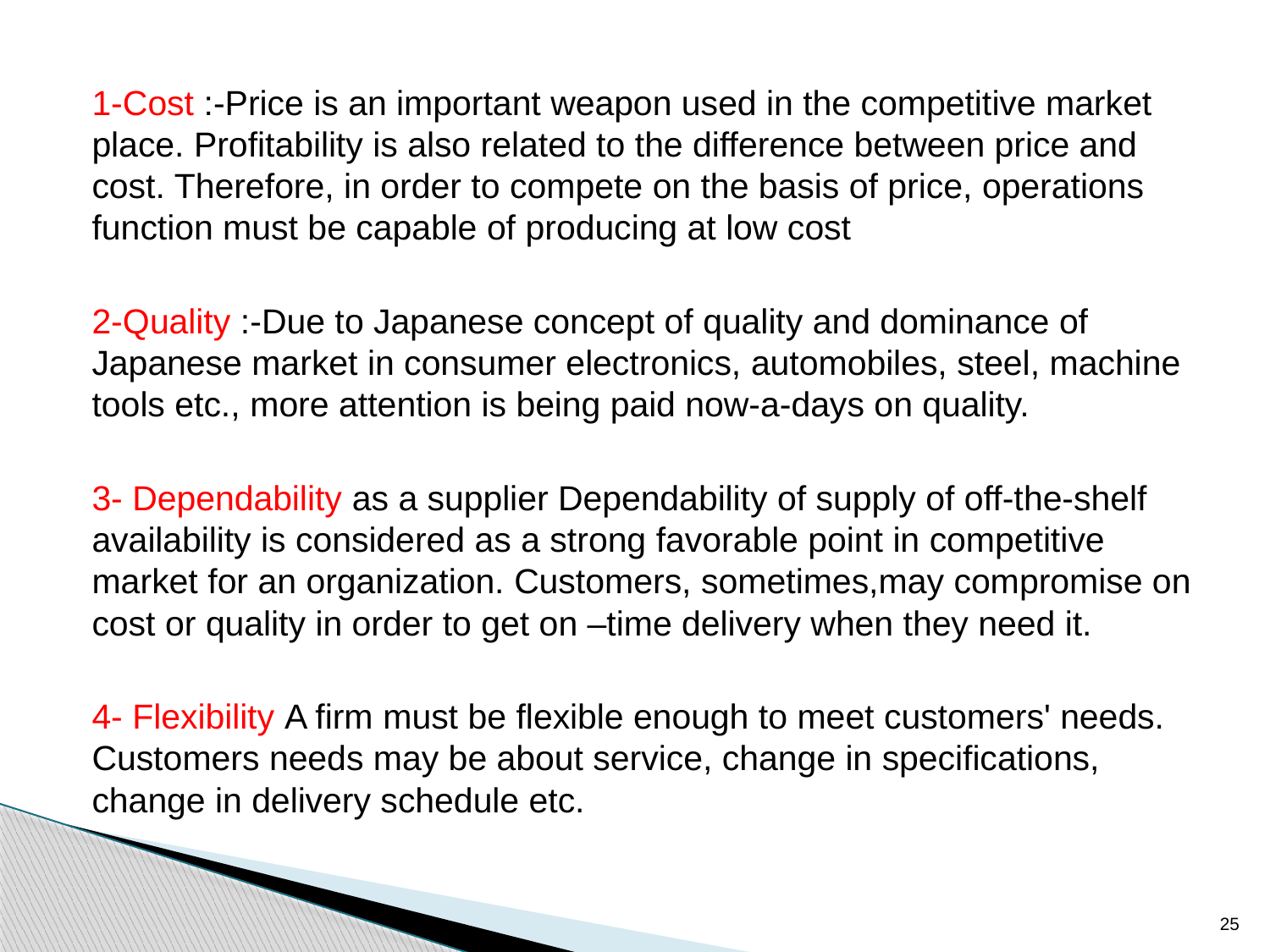

1-Cost :-Price is an important weapon used in the competitive market place. Profitability is also related to the difference between price and cost. Therefore, in order to compete on the basis of price, operations function must be capable of producing at low cost

2-Quality :-Due to Japanese concept of quality and dominance of Japanese market in consumer electronics, automobiles, steel, machine tools etc., more attention is being paid now-a-days on quality.

3- Dependability as a supplier Dependability of supply of off-the-shelf availability is considered as a strong favorable point in competitive market for an organization. Customers, sometimes,may compromise on cost or quality in order to get on –time delivery when they need it.

4- Flexibility A firm must be flexible enough to meet customers' needs. Customers needs may be about service, change in specifications, change in delivery schedule etc.
25